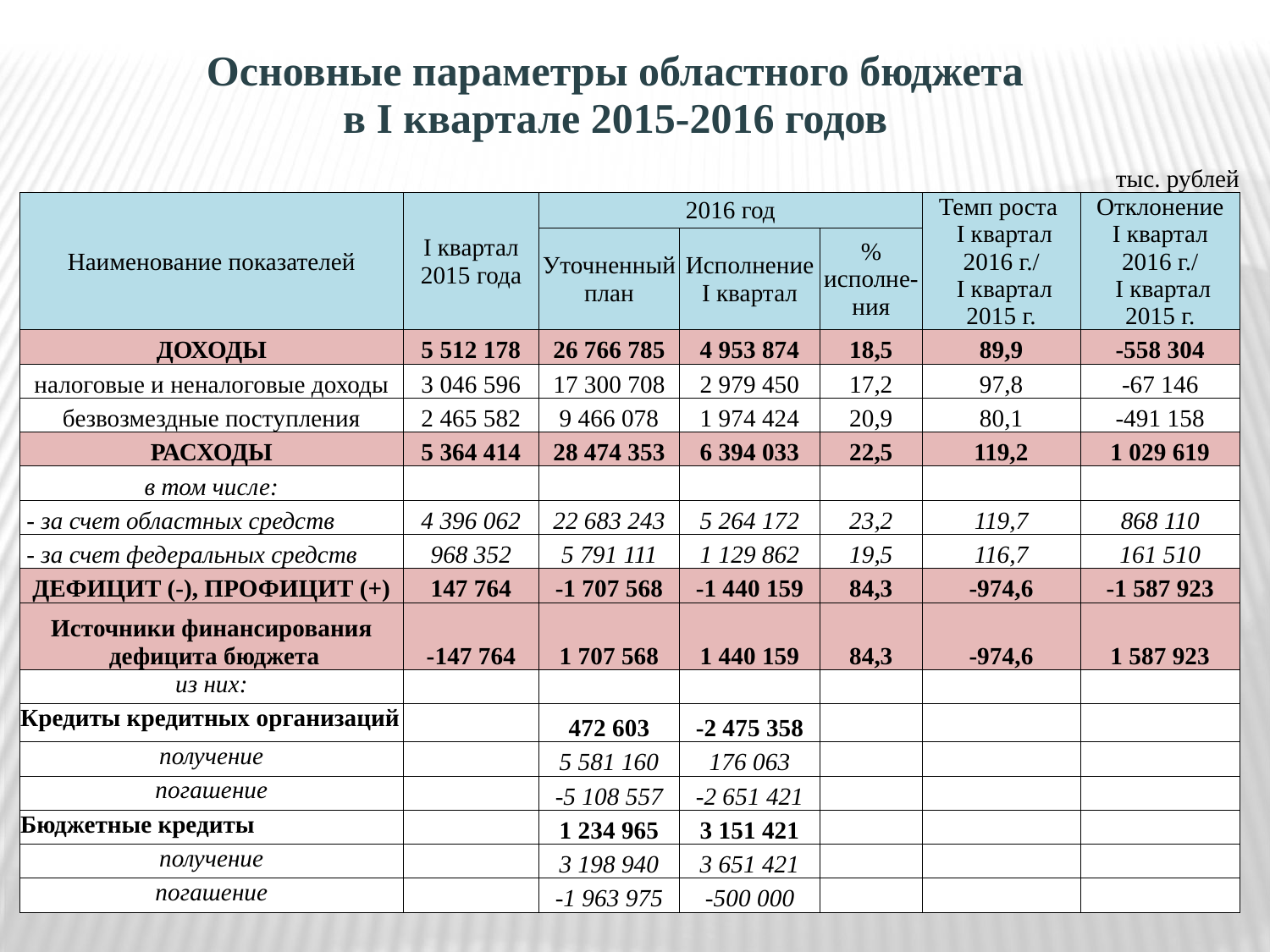

| Основные параметры областного бюджета в I квартале 2015-2016 годов |
| --- |
|  |  |  |  |  |  | тыс. рублей |
| --- | --- | --- | --- | --- | --- | --- |
| Наименование показателей | I квартал 2015 года | 2016 год |  |  | Темп роста I квартал 2016 г./ I квартал 2015 г. | Отклонение I квартал 2016 г./ I квартал 2015 г. |
|  |  | Уточненный план | Исполнение I квартал | % исполне-ния |  |  |
| ДОХОДЫ | 5 512 178 | 26 766 785 | 4 953 874 | 18,5 | 89,9 | -558 304 |
| налоговые и неналоговые доходы | 3 046 596 | 17 300 708 | 2 979 450 | 17,2 | 97,8 | -67 146 |
| безвозмездные поступления | 2 465 582 | 9 466 078 | 1 974 424 | 20,9 | 80,1 | -491 158 |
| РАСХОДЫ | 5 364 414 | 28 474 353 | 6 394 033 | 22,5 | 119,2 | 1 029 619 |
| в том числе: |  |  |  |  |  |  |
| - за счет областных средств | 4 396 062 | 22 683 243 | 5 264 172 | 23,2 | 119,7 | 868 110 |
| - за счет федеральных средств | 968 352 | 5 791 111 | 1 129 862 | 19,5 | 116,7 | 161 510 |
| ДЕФИЦИТ (-), ПРОФИЦИТ (+) | 147 764 | -1 707 568 | -1 440 159 | 84,3 | -974,6 | -1 587 923 |
| Источники финансирования дефицита бюджета | -147 764 | 1 707 568 | 1 440 159 | 84,3 | -974,6 | 1 587 923 |
| из них: |  |  |  |  |  |  |
| Кредиты кредитных организаций |  | 472 603 | -2 475 358 |  |  |  |
| получение |  | 5 581 160 | 176 063 |  |  |  |
| погашение |  | -5 108 557 | -2 651 421 |  |  |  |
| Бюджетные кредиты |  | 1 234 965 | 3 151 421 |  |  |  |
| получение |  | 3 198 940 | 3 651 421 |  |  |  |
| погашение |  | -1 963 975 | -500 000 |  |  |  |